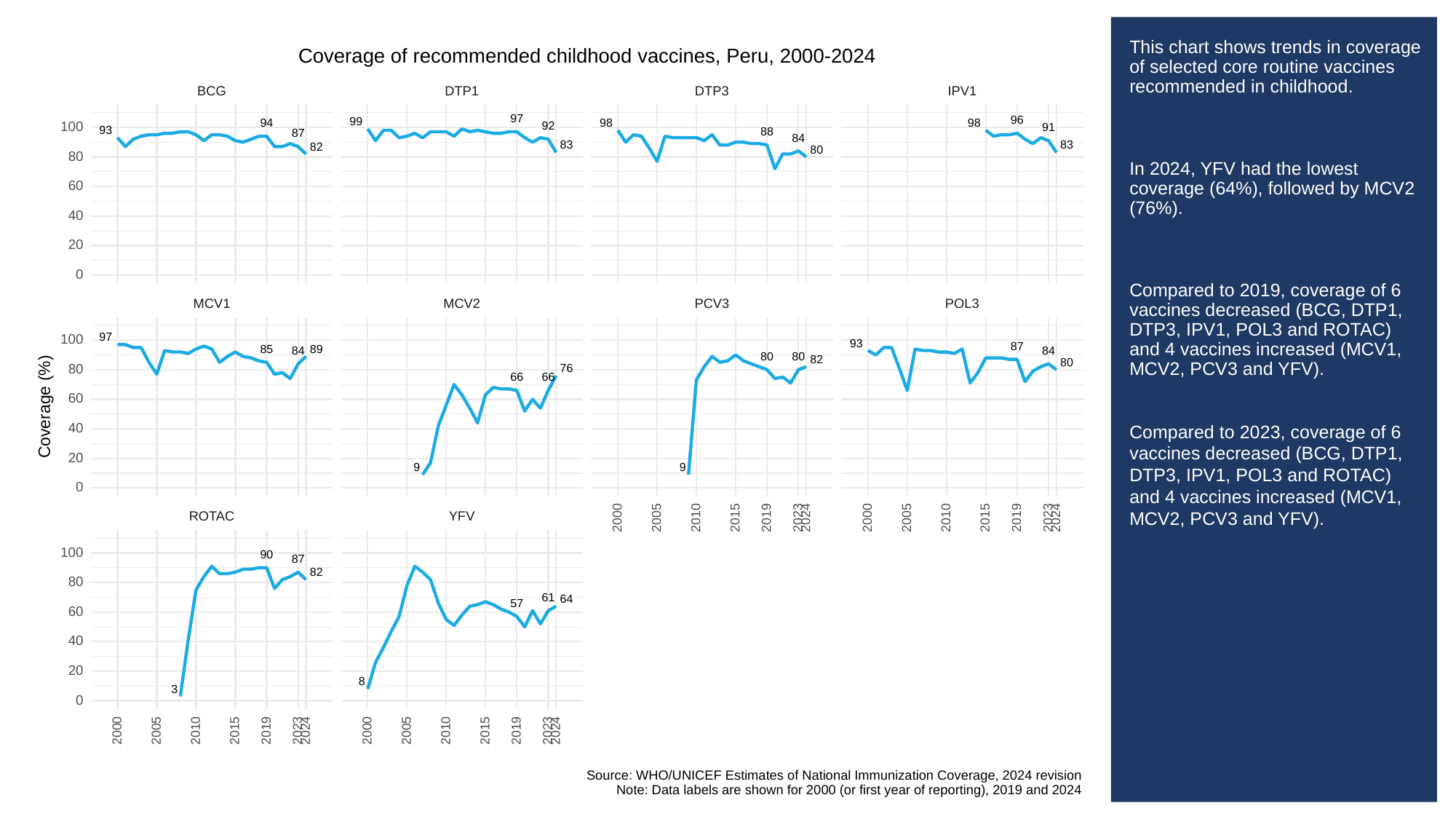

# This chart shows trends in coverage of selected core routine vaccines recommended in childhood.

In 2024, YFV had the lowest coverage (64%), followed by MCV2 (76%).

Compared to 2019, coverage of 6 vaccines decreased (BCG, DTP1, DTP3, IPV1, POL3 and ROTAC) and 4 vaccines increased (MCV1, MCV2, PCV3 and YFV).

Compared to 2023, coverage of 6 vaccines decreased (BCG, DTP1, DTP3, IPV1, POL3 and ROTAC) and 4 vaccines increased (MCV1, MCV2, PCV3 and YFV).

Coverage of recommended childhood vaccines, Peru, 2000-2024
BCG
DTP3
DTP1
IPV1

97
96
99
98
98
94
100
92
91
93

88

87

84
83
83

82
80
80

60

40

20

0

POL3
PCV3
MCV1
MCV2

97
100
93

87

89
85
84
84

80
80

82
80
76
80

66
66

60
Coverage (%)

40

20

9
9

0

ROTAC
YFV
2023
2023
2000
2005
2010
2015
2019
2024
2000
2005
2010
2015
2019
2024

100
90

87

82
80

61
64

57
60

40

20

8
3

0

2023
2023
2000
2005
2010
2015
2019
2024
2000
2005
2010
2015
2019
2024
Source: WHO/UNICEF Estimates of National Immunization Coverage, 2024 revision
Note: Data labels are shown for 2000 (or first year of reporting), 2019 and 2024